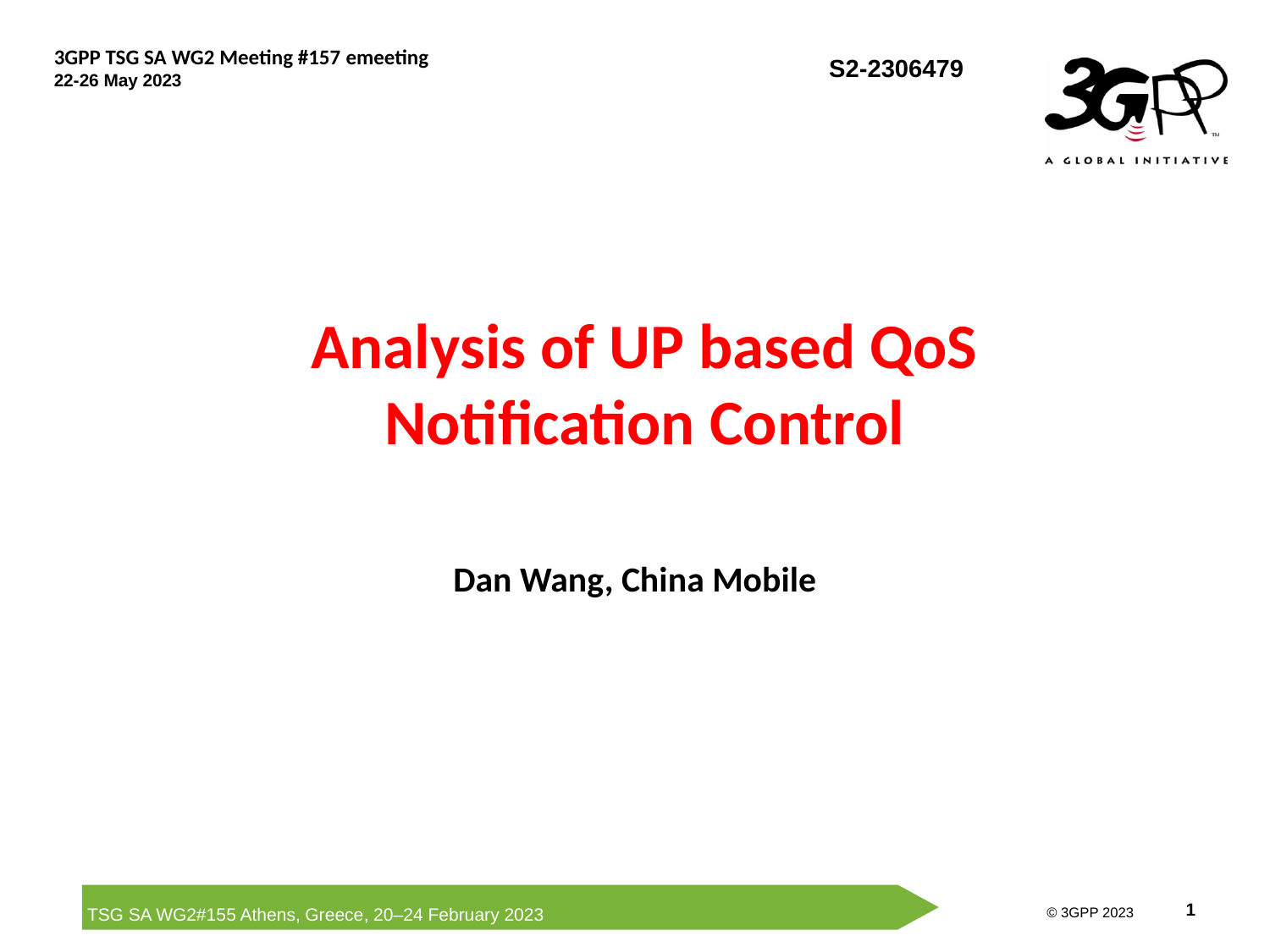

# Analysis of UP based QoS Notification Control
Dan Wang, China Mobile